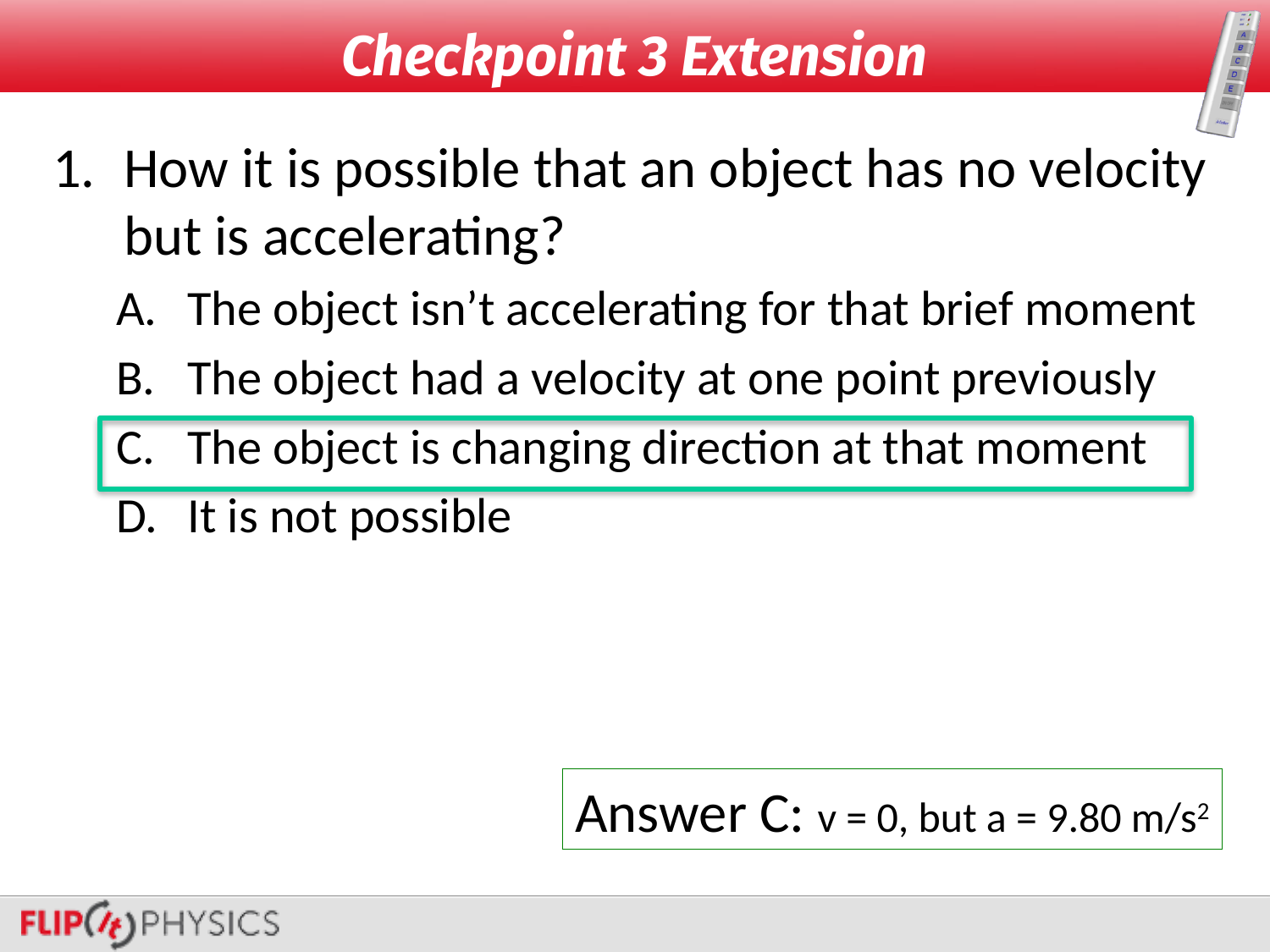

# Checkpoint 3 Extension
How it is possible that an object has no velocity but is accelerating?
The object isn’t accelerating for that brief moment
The object had a velocity at one point previously
The object is changing direction at that moment
It is not possible

Answer C: v = 0, but a = 9.80 m/s2